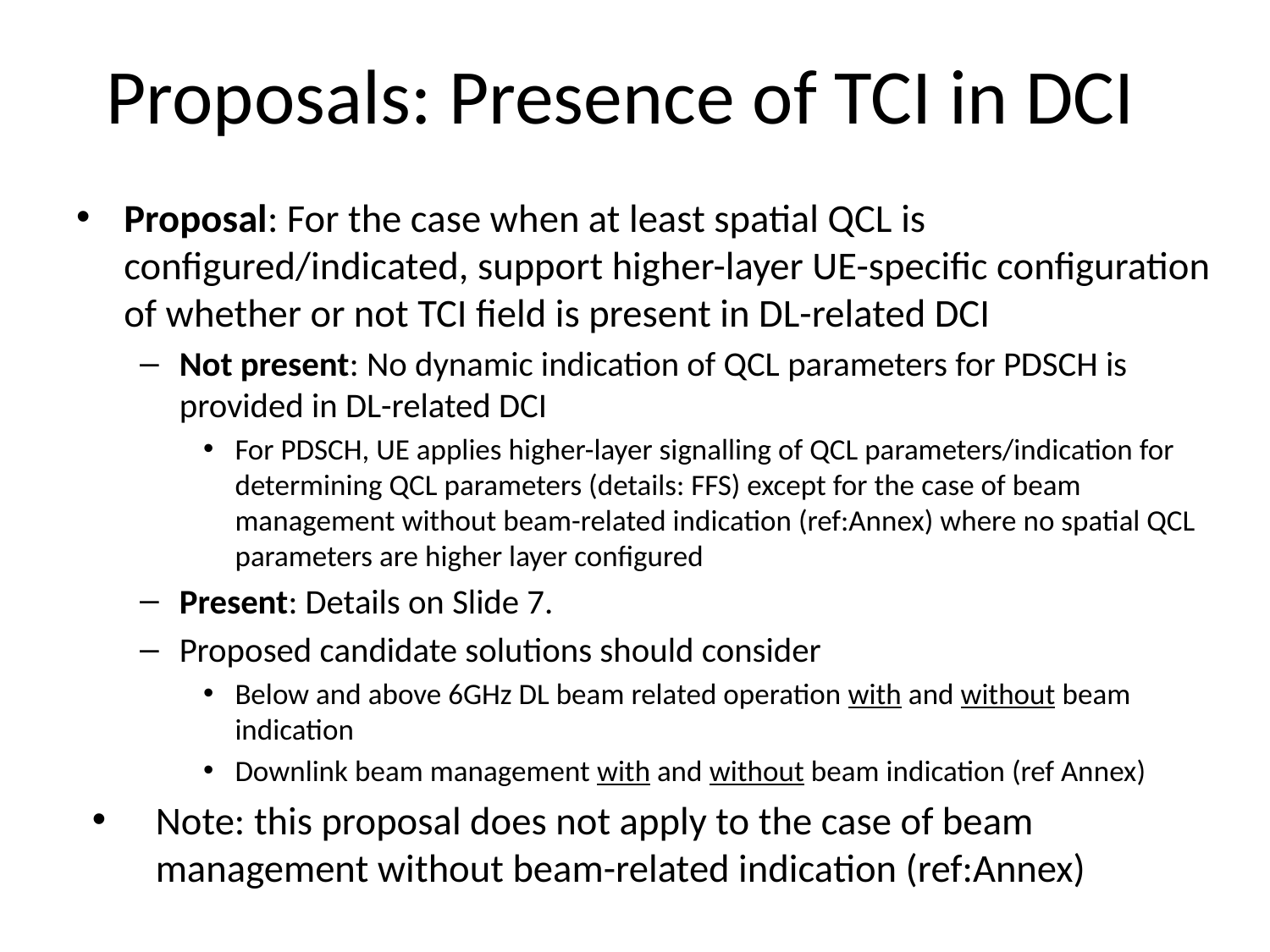

# Proposals: Presence of TCI in DCI
Proposal: For the case when at least spatial QCL is configured/indicated, support higher-layer UE-specific configuration of whether or not TCI field is present in DL-related DCI
Not present: No dynamic indication of QCL parameters for PDSCH is provided in DL-related DCI
For PDSCH, UE applies higher-layer signalling of QCL parameters/indication for determining QCL parameters (details: FFS) except for the case of beam management without beam-related indication (ref:Annex) where no spatial QCL parameters are higher layer configured
Present: Details on Slide 7.
Proposed candidate solutions should consider
Below and above 6GHz DL beam related operation with and without beam indication
Downlink beam management with and without beam indication (ref Annex)
Note: this proposal does not apply to the case of beam management without beam-related indication (ref:Annex)